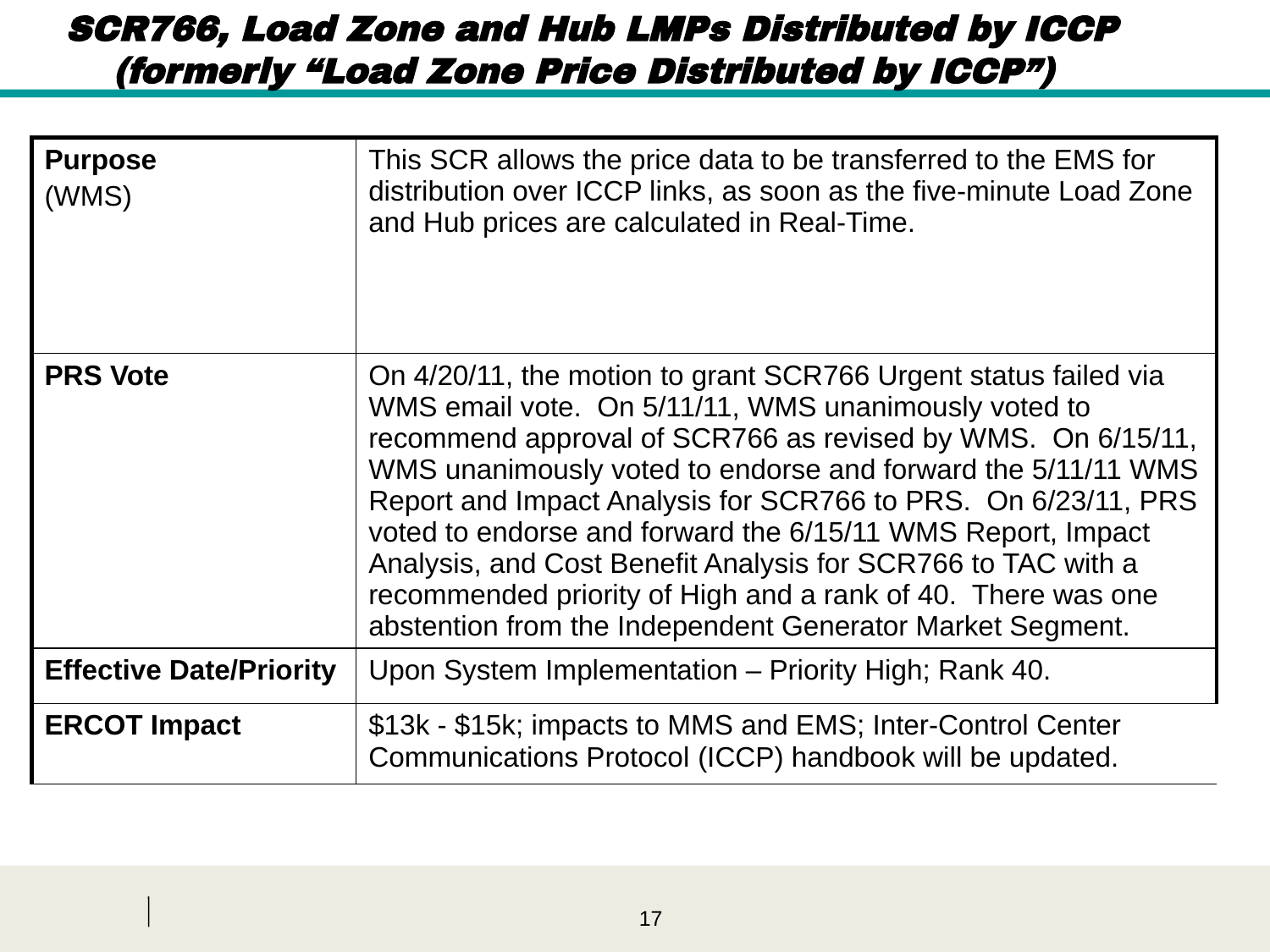

SCR766, Load Zone and Hub LMPs Distributed by ICCP (formerly “Load Zone Price Distributed by ICCP”)
| Purpose (WMS) | This SCR allows the price data to be transferred to the EMS for distribution over ICCP links, as soon as the five-minute Load Zone and Hub prices are calculated in Real-Time. |
| --- | --- |
| PRS Vote | On 4/20/11, the motion to grant SCR766 Urgent status failed via WMS email vote. On 5/11/11, WMS unanimously voted to recommend approval of SCR766 as revised by WMS. On 6/15/11, WMS unanimously voted to endorse and forward the 5/11/11 WMS Report and Impact Analysis for SCR766 to PRS. On 6/23/11, PRS voted to endorse and forward the 6/15/11 WMS Report, Impact Analysis, and Cost Benefit Analysis for SCR766 to TAC with a recommended priority of High and a rank of 40. There was one abstention from the Independent Generator Market Segment. |
| Effective Date/Priority | Upon System Implementation – Priority High; Rank 40. |
| ERCOT Impact | $13k - $15k; impacts to MMS and EMS; Inter-Control Center Communications Protocol (ICCP) handbook will be updated. |